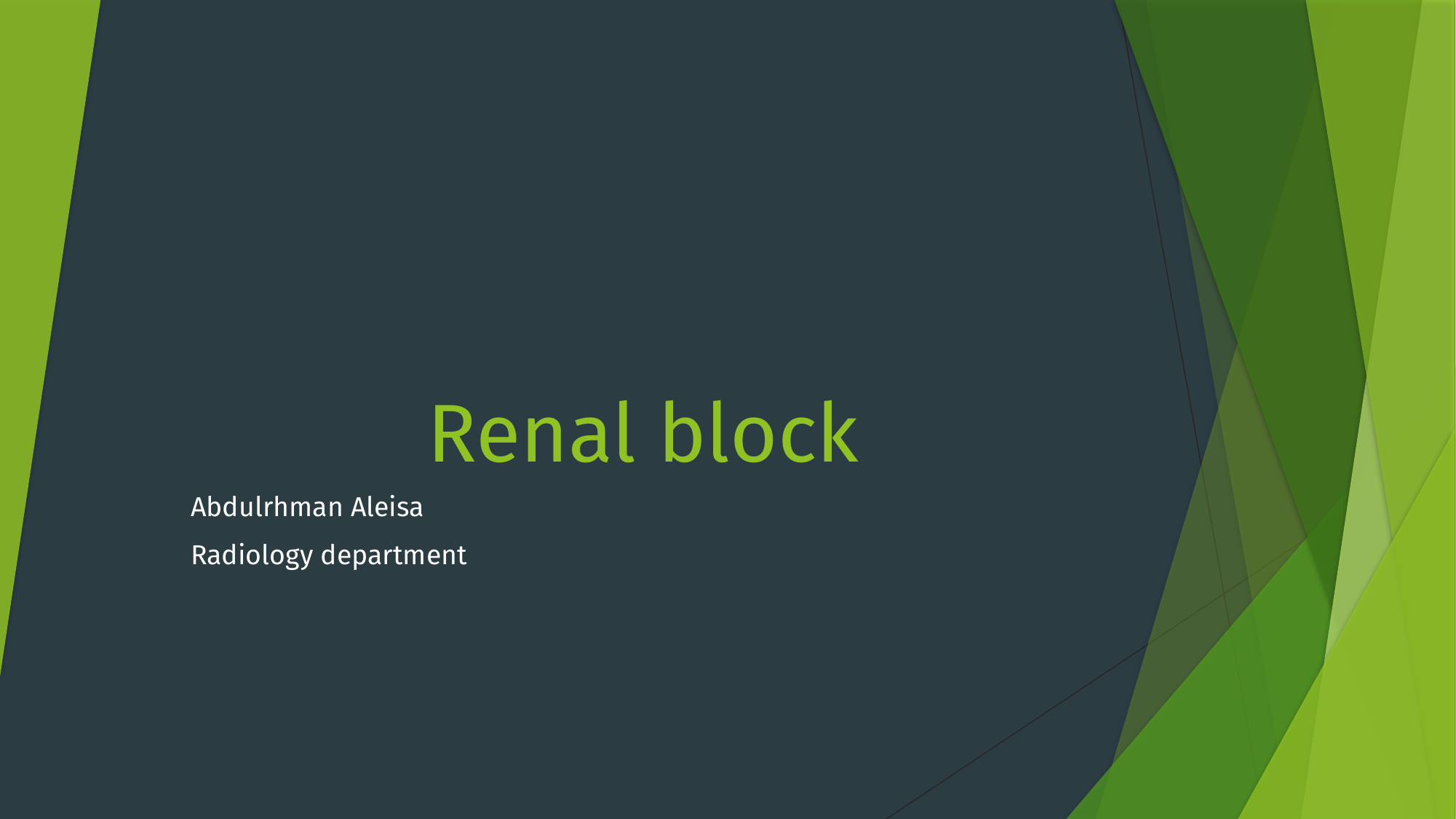

# Renal block
Abdulrhman Aleisa
Radiology department